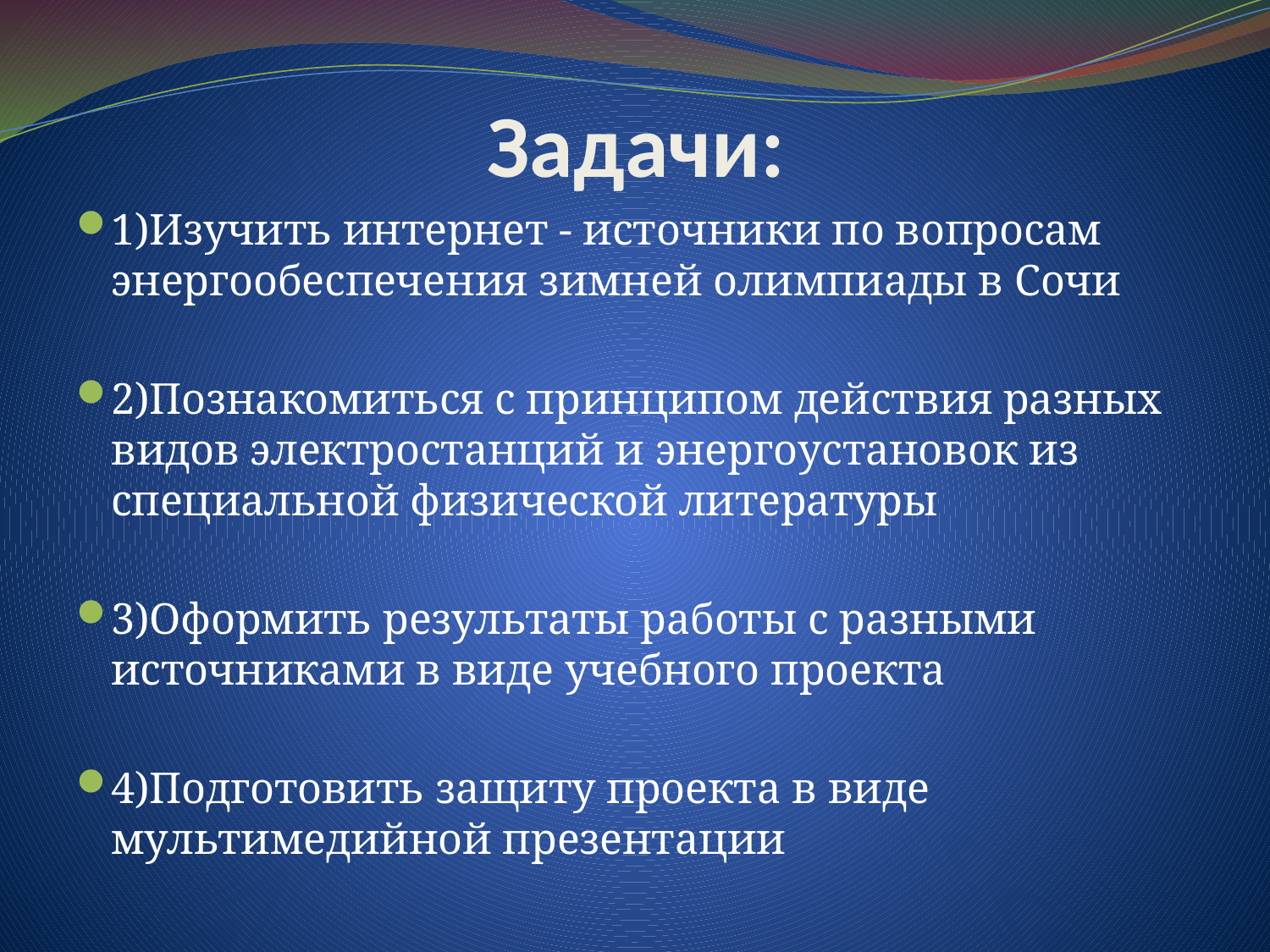

# Задачи:
1)Изучить интернет - источники по вопросам энергообеспечения зимней олимпиады в Сочи

2)Познакомиться с принципом действия разных видов электростанций и энергоустановок из специальной физической литературы

3)Оформить результаты работы с разными источниками в виде учебного проекта

4)Подготовить защиту проекта в виде мультимедийной презентации